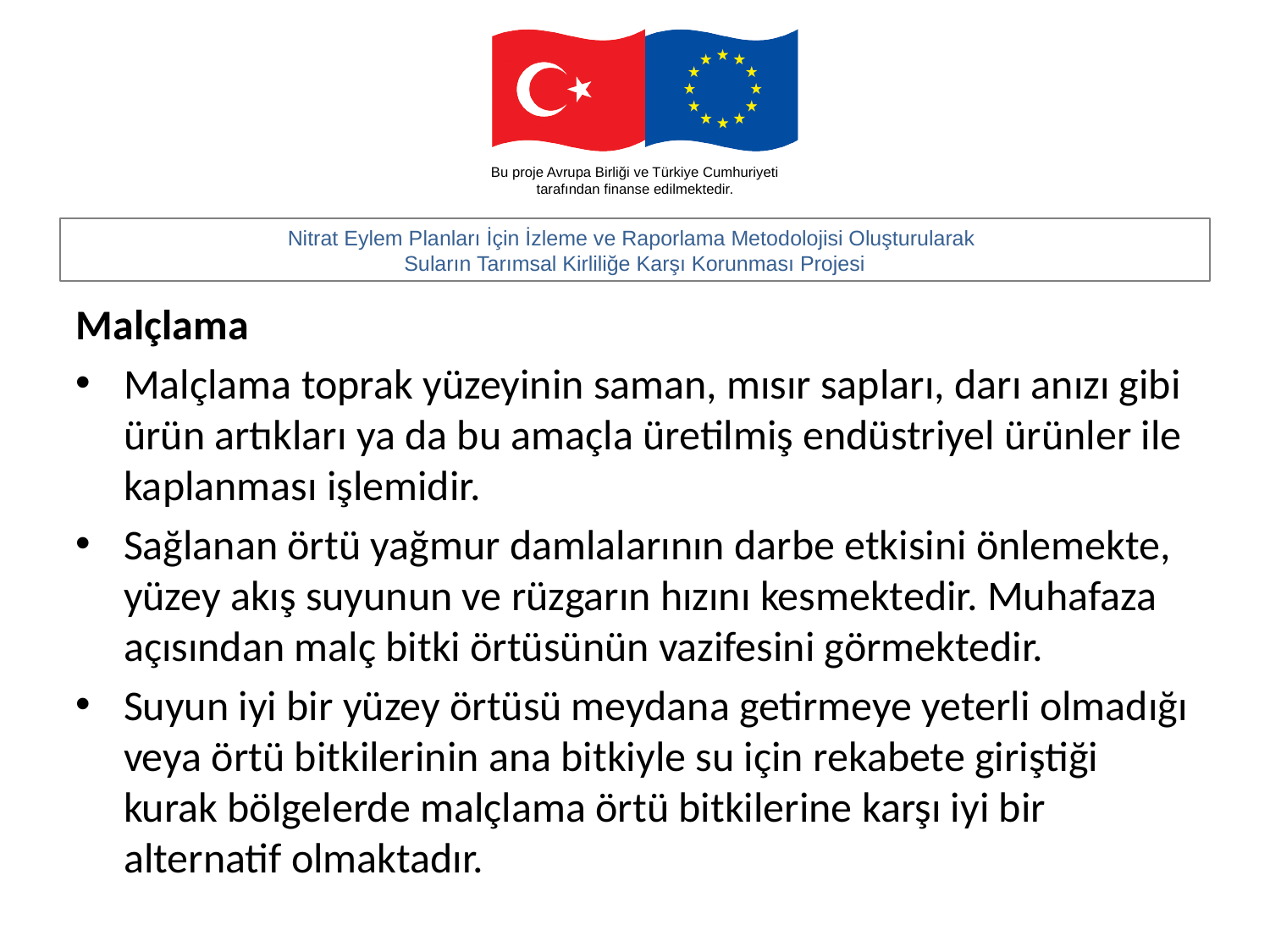

#
Malçlama
Malçlama toprak yüzeyinin saman, mısır sapları, darı anızı gibi ürün artıkları ya da bu amaçla üretilmiş endüstriyel ürünler ile kaplanması işlemidir.
Sağlanan örtü yağmur damlalarının darbe etkisini önlemekte, yüzey akış suyunun ve rüzgarın hızını kesmektedir. Muhafaza açısından malç bitki örtüsünün vazifesini görmektedir.
Suyun iyi bir yüzey örtüsü meydana getirmeye yeterli olmadığı veya örtü bitkilerinin ana bitkiyle su için rekabete giriştiği kurak bölgelerde malçlama örtü bitkilerine karşı iyi bir alternatif olmaktadır.